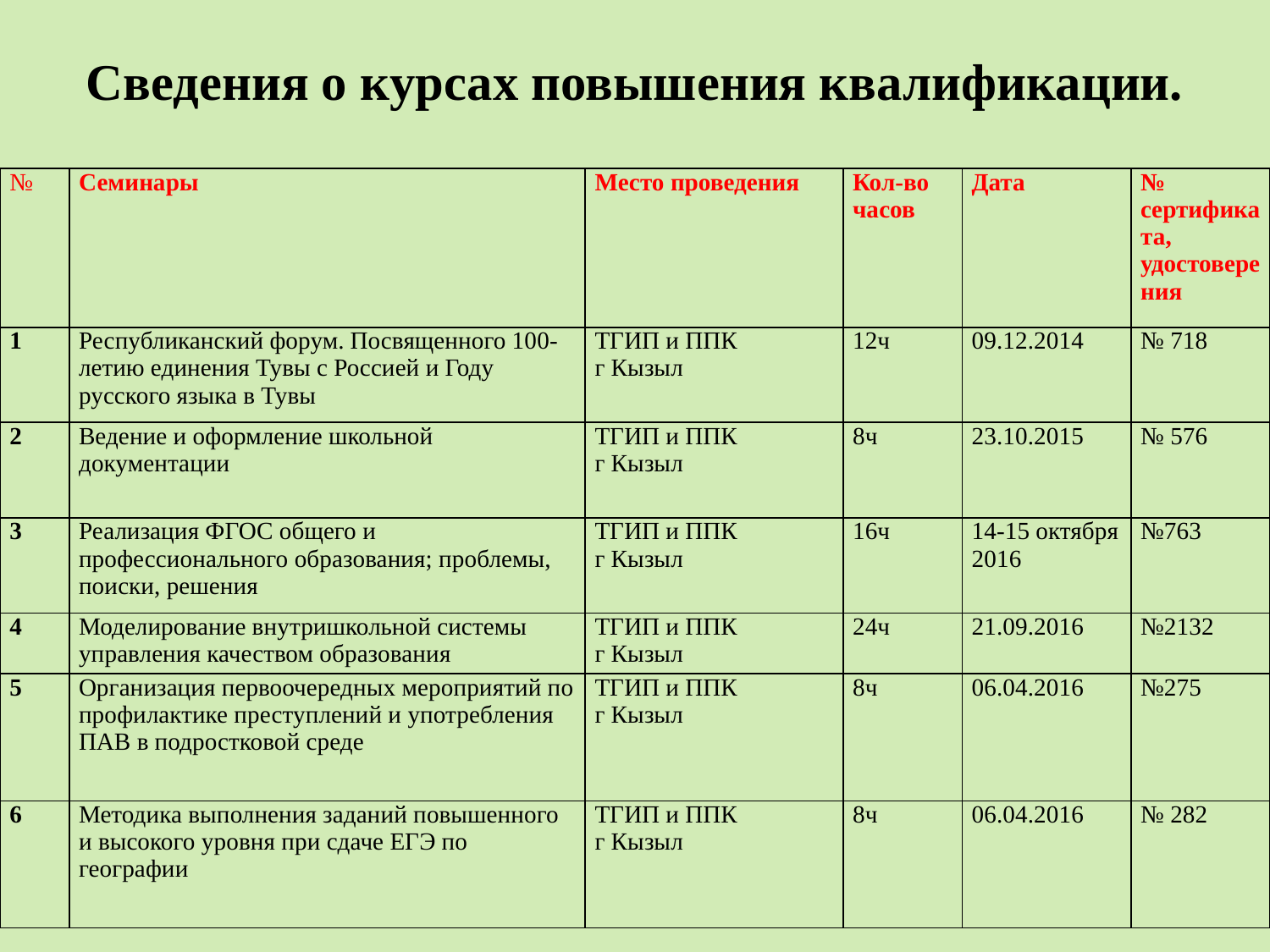

# Сведения о курсах повышения квалификации.
| № | Семинары | Место проведения | Кол-во часов | Дата | № сертификата, удостоверения |
| --- | --- | --- | --- | --- | --- |
| 1 | Республиканский форум. Посвященного 100-летию единения Тувы с Россией и Году русского языка в Тувы | ТГИП и ППК г Кызыл | 12ч | 09.12.2014 | № 718 |
| 2 | Ведение и оформление школьной документации | ТГИП и ППК г Кызыл | 8ч | 23.10.2015 | № 576 |
| 3 | Реализация ФГОС общего и профессионального образования; проблемы, поиски, решения | ТГИП и ППК г Кызыл | 16ч | 14-15 октября 2016 | №763 |
| 4 | Моделирование внутришкольной системы управления качеством образования | ТГИП и ППК г Кызыл | 24ч | 21.09.2016 | №2132 |
| 5 | Организация первоочередных мероприятий по профилактике преступлений и употребления ПАВ в подростковой среде | ТГИП и ППК г Кызыл | 8ч | 06.04.2016 | №275 |
| 6 | Методика выполнения заданий повышенного и высокого уровня при сдаче ЕГЭ по географии | ТГИП и ППК г Кызыл | 8ч | 06.04.2016 | № 282 |